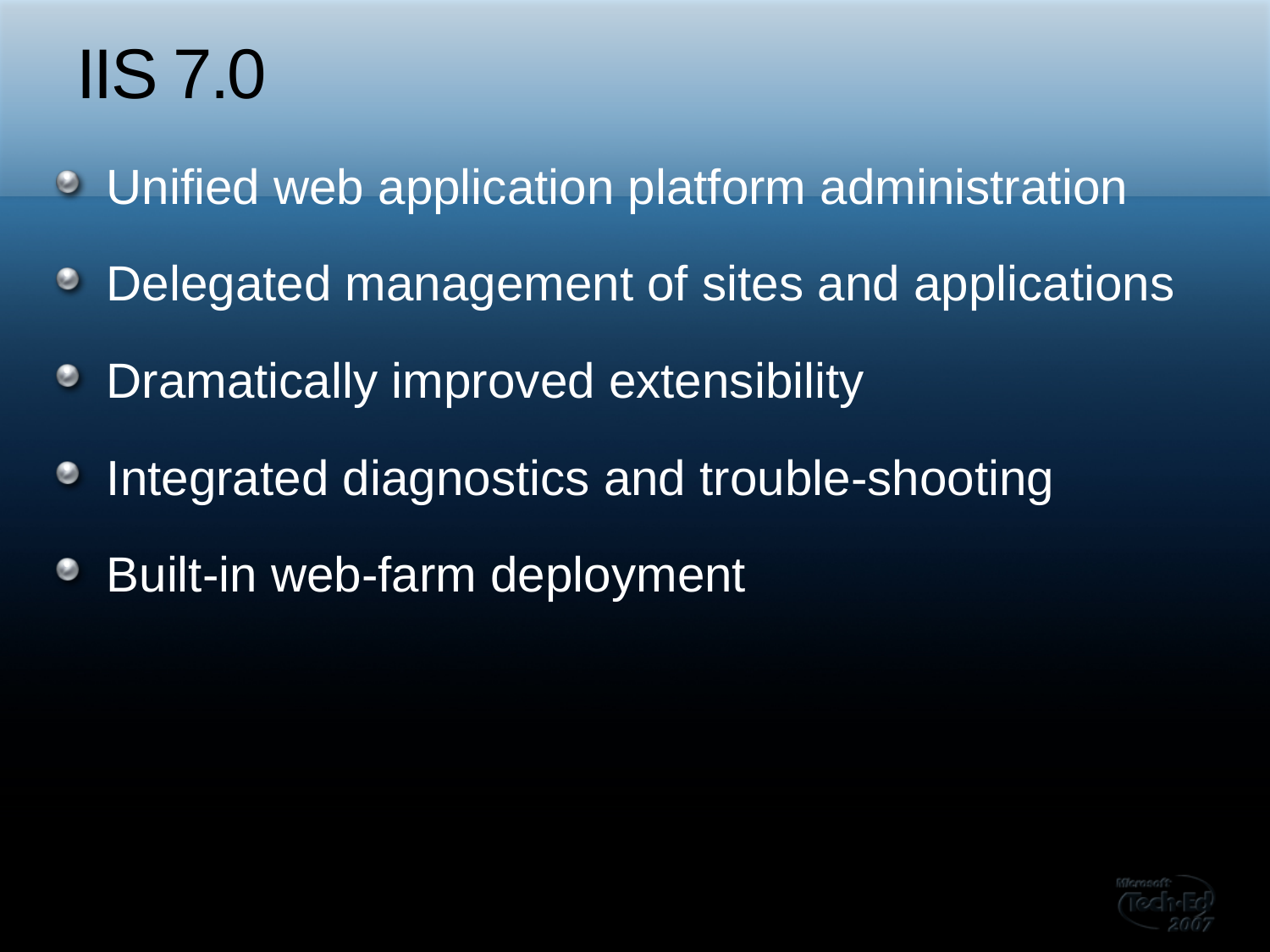

# IIS 7.0
Unified web application platform administration

Delegated management of sites and applications

Dramatically improved extensibility

Integrated diagnostics and trouble-shooting

Built-in web-farm deployment